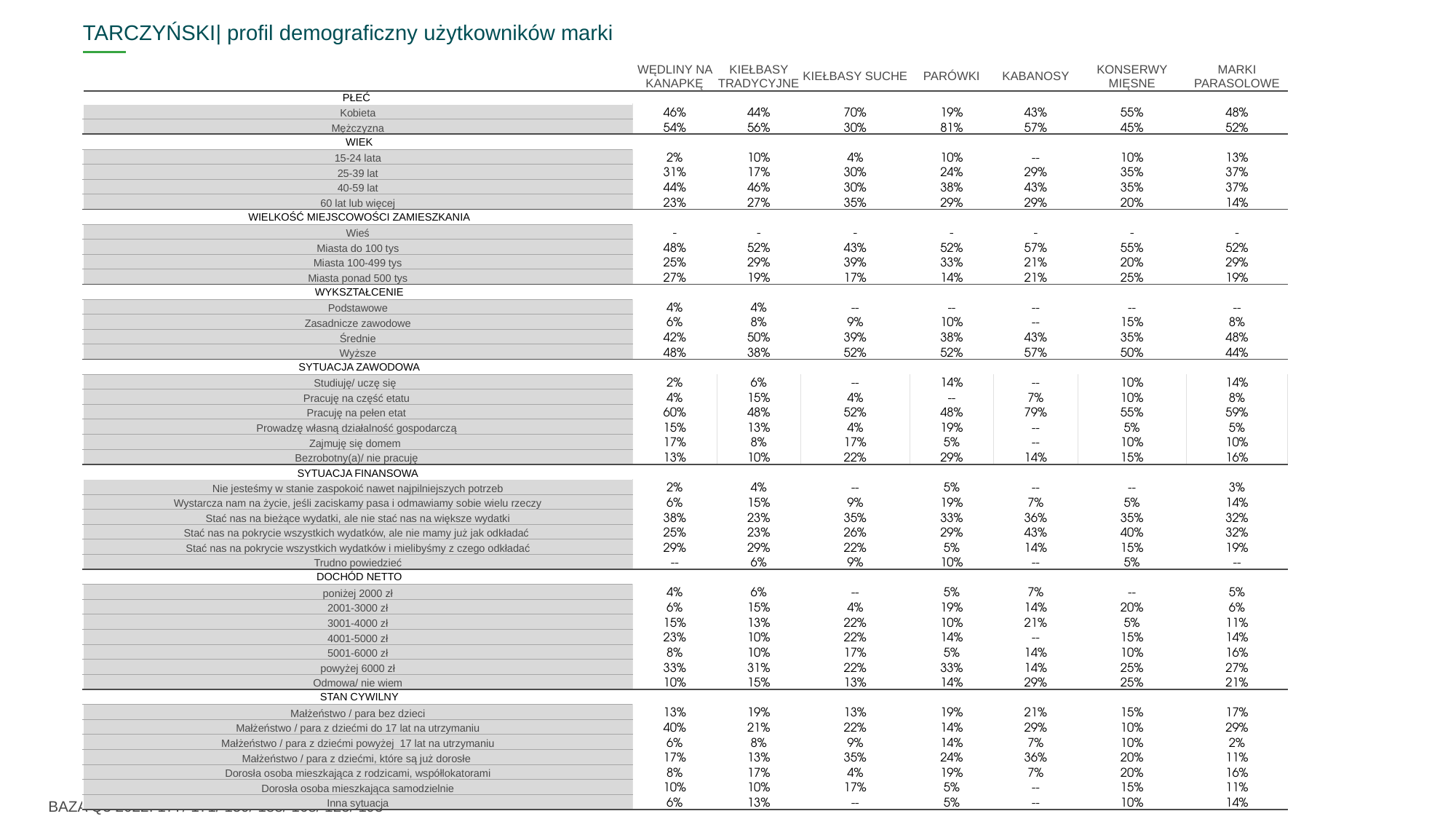

TARCZYŃSKI| profil demograficzny użytkowników marki
| ^TAB2^ | WĘDLINY NA KANAPKĘ | KIEŁBASY TRADYCYJNE | KIEŁBASY SUCHE | PARÓWKI | KABANOSY | KONSERWY MIĘSNE | MARKI PARASOLOWE |
| --- | --- | --- | --- | --- | --- | --- | --- |
| PŁEĆ |  |  |  |  |  |  |  |
| Kobieta | 46% | 44% | 70% | 19% | 43% | 55% | 48% |
| Mężczyzna | 54% | 56% | 30% | 81% | 57% | 45% | 52% |
| WIEK |  |  |  |  |  |  |  |
| 15-24 lata | 2% | 10% | 4% | 10% | -- | 10% | 13% |
| 25-39 lat | 31% | 17% | 30% | 24% | 29% | 35% | 37% |
| 40-59 lat | 44% | 46% | 30% | 38% | 43% | 35% | 37% |
| 60 lat lub więcej | 23% | 27% | 35% | 29% | 29% | 20% | 14% |
| WIELKOŚĆ MIEJSCOWOŚCI ZAMIESZKANIA |  |  |  |  |  |  |  |
| Wieś | - | - | - | - | - | - | - |
| Miasta do 100 tys | 48% | 52% | 43% | 52% | 57% | 55% | 52% |
| Miasta 100-499 tys | 25% | 29% | 39% | 33% | 21% | 20% | 29% |
| Miasta ponad 500 tys | 27% | 19% | 17% | 14% | 21% | 25% | 19% |
| WYKSZTAŁCENIE |  |  |  |  |  |  |  |
| Podstawowe | 4% | 4% | -- | -- | -- | -- | -- |
| Zasadnicze zawodowe | 6% | 8% | 9% | 10% | -- | 15% | 8% |
| Średnie | 42% | 50% | 39% | 38% | 43% | 35% | 48% |
| Wyższe | 48% | 38% | 52% | 52% | 57% | 50% | 44% |
| SYTUACJA ZAWODOWA |  |  |  |  |  |  |  |
| Studiuję/ uczę się | 2% | 6% | -- | 14% | -- | 10% | 14% |
| Pracuję na część etatu | 4% | 15% | 4% | -- | 7% | 10% | 8% |
| Pracuję na pełen etat | 60% | 48% | 52% | 48% | 79% | 55% | 59% |
| Prowadzę własną działalność gospodarczą | 15% | 13% | 4% | 19% | -- | 5% | 5% |
| Zajmuję się domem | 17% | 8% | 17% | 5% | -- | 10% | 10% |
| Bezrobotny(a)/ nie pracuję | 13% | 10% | 22% | 29% | 14% | 15% | 16% |
| SYTUACJA FINANSOWA |  |  |  |  |  |  |  |
| Nie jesteśmy w stanie zaspokoić nawet najpilniejszych potrzeb | 2% | 4% | -- | 5% | -- | -- | 3% |
| Wystarcza nam na życie, jeśli zaciskamy pasa i odmawiamy sobie wielu rzeczy | 6% | 15% | 9% | 19% | 7% | 5% | 14% |
| Stać nas na bieżące wydatki, ale nie stać nas na większe wydatki | 38% | 23% | 35% | 33% | 36% | 35% | 32% |
| Stać nas na pokrycie wszystkich wydatków, ale nie mamy już jak odkładać | 25% | 23% | 26% | 29% | 43% | 40% | 32% |
| Stać nas na pokrycie wszystkich wydatków i mielibyśmy z czego odkładać | 29% | 29% | 22% | 5% | 14% | 15% | 19% |
| Trudno powiedzieć | -- | 6% | 9% | 10% | -- | 5% | -- |
| DOCHÓD NETTO |  |  |  |  |  |  |  |
| poniżej 2000 zł | 4% | 6% | -- | 5% | 7% | -- | 5% |
| 2001-3000 zł | 6% | 15% | 4% | 19% | 14% | 20% | 6% |
| 3001-4000 zł | 15% | 13% | 22% | 10% | 21% | 5% | 11% |
| 4001-5000 zł | 23% | 10% | 22% | 14% | -- | 15% | 14% |
| 5001-6000 zł | 8% | 10% | 17% | 5% | 14% | 10% | 16% |
| powyżej 6000 zł | 33% | 31% | 22% | 33% | 14% | 25% | 27% |
| Odmowa/ nie wiem | 10% | 15% | 13% | 14% | 29% | 25% | 21% |
| STAN CYWILNY |  |  |  |  |  |  |  |
| Małżeństwo / para bez dzieci | 13% | 19% | 13% | 19% | 21% | 15% | 17% |
| Małżeństwo / para z dziećmi do 17 lat na utrzymaniu | 40% | 21% | 22% | 14% | 29% | 10% | 29% |
| Małżeństwo / para z dziećmi powyżej 17 lat na utrzymaniu | 6% | 8% | 9% | 14% | 7% | 10% | 2% |
| Małżeństwo / para z dziećmi, które są już dorosłe | 17% | 13% | 35% | 24% | 36% | 20% | 11% |
| Dorosła osoba mieszkająca z rodzicami, współlokatorami | 8% | 17% | 4% | 19% | 7% | 20% | 16% |
| Dorosła osoba mieszkająca samodzielnie | 10% | 10% | 17% | 5% | -- | 15% | 11% |
| Inna sytuacja | 6% | 13% | -- | 5% | -- | 10% | 14% |
BAZA Q3 2022: 177/ 171/ 159/ 188/ 168/ 125/ 195